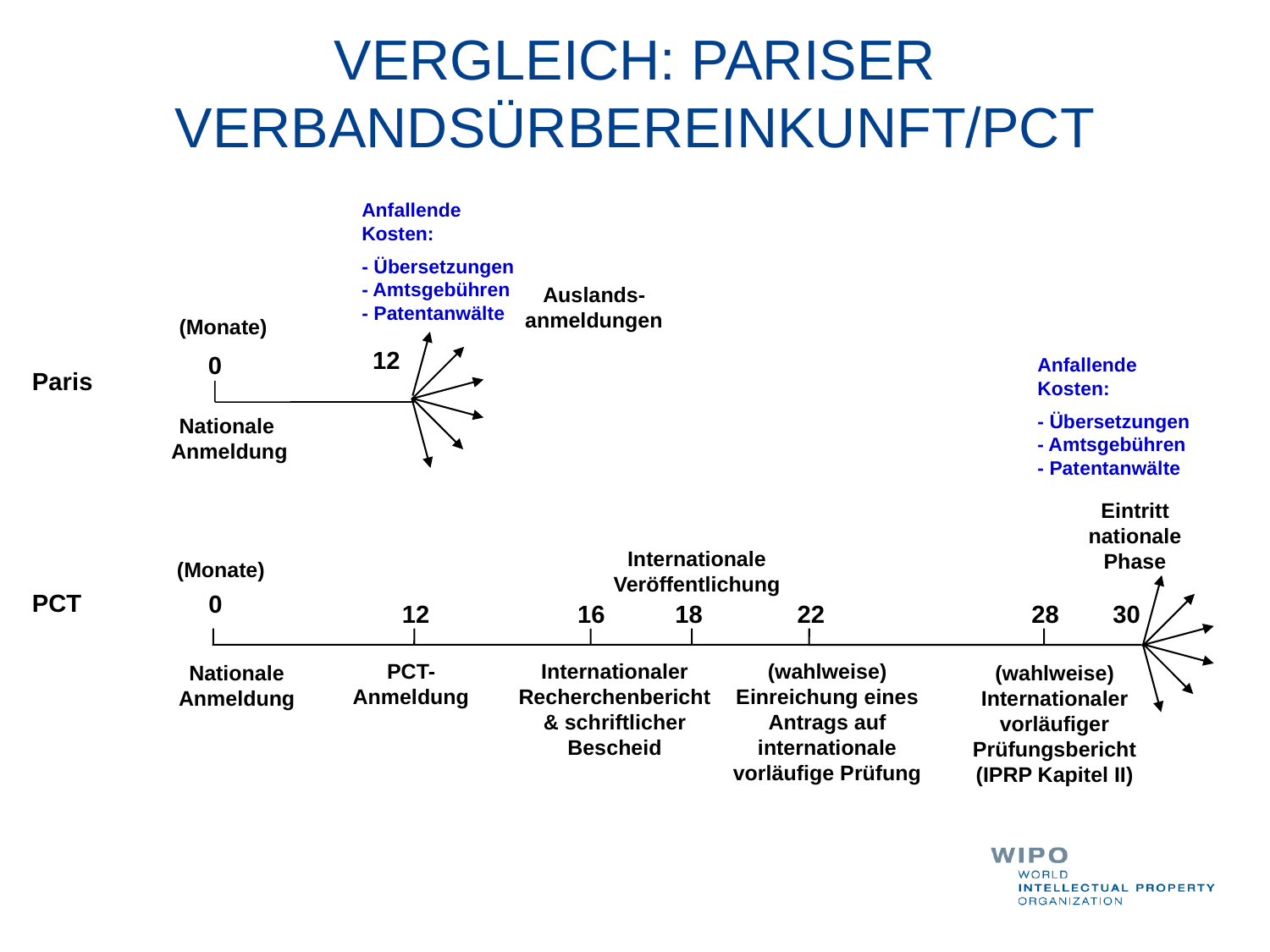

VERGLEICH: PARISER VERBANDSÜRBEREINKUNFT/PCT
Anfallende Kosten:
- Übersetzungen
- Amtsgebühren
- Patentanwälte
Auslands-
anmeldungen
(Monate)

12
0
Anfallende Kosten:
- Übersetzungen
- Amtsgebühren
- Patentanwälte
Paris

Nationale
 Anmeldung
Eintritt
nationale
Phase
Internationale
Veröffentlichung
(Monate)

PCT
0
12
16
18
22
28
30

PCT-
Anmeldung
Internationaler Recherchenbericht & schriftlicher
Bescheid
(wahlweise)
Einreichung eines
Antrags auf
internationale
vorläufige Prüfung

(wahlweise)
Internationaler vorläufiger Prüfungsbericht
(IPRP Kapitel II)
Nationale
Anmeldung